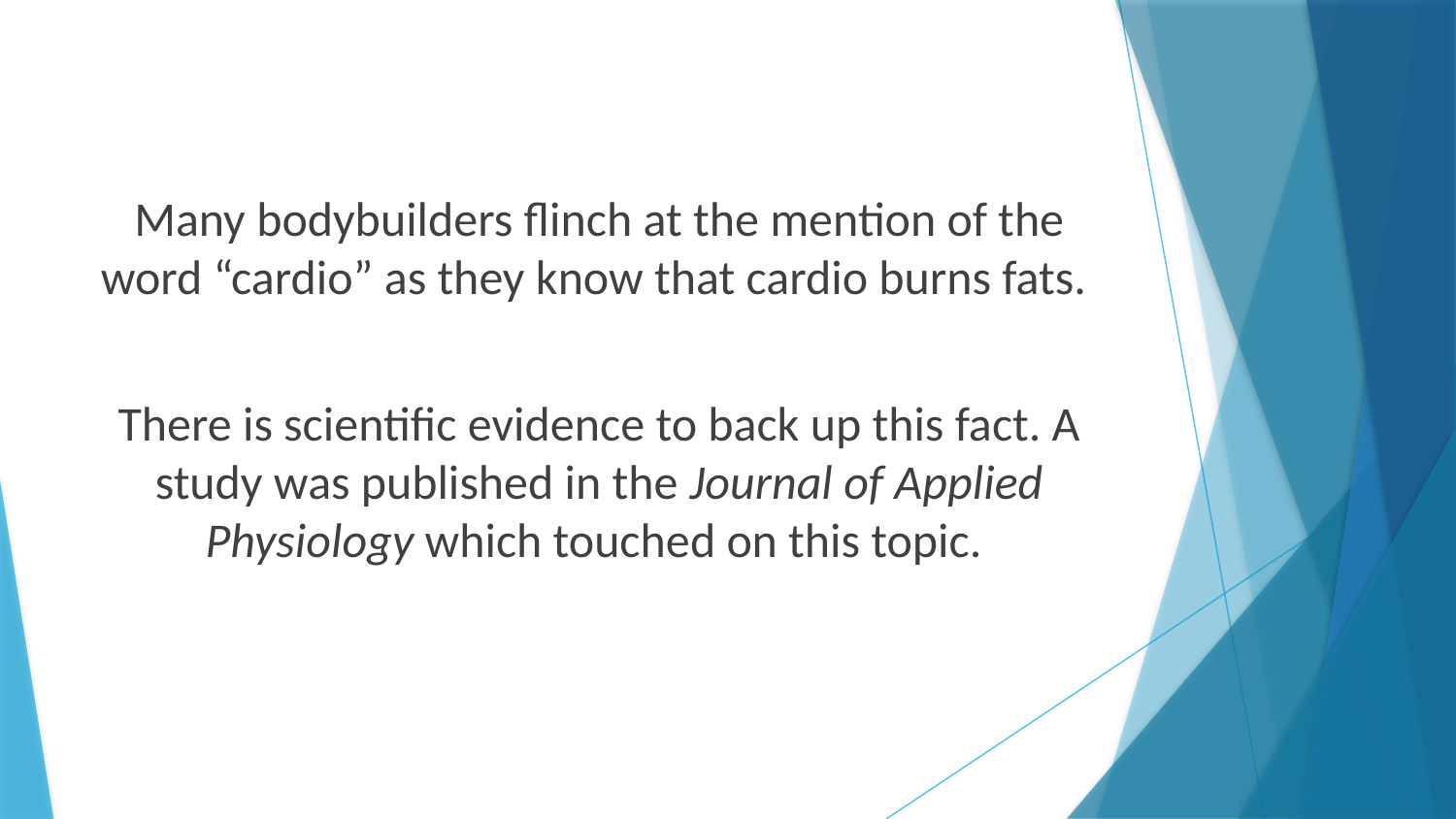

Many bodybuilders flinch at the mention of the word “cardio” as they know that cardio burns fats.

There is scientific evidence to back up this fact. A study was published in the Journal of Applied Physiology which touched on this topic.